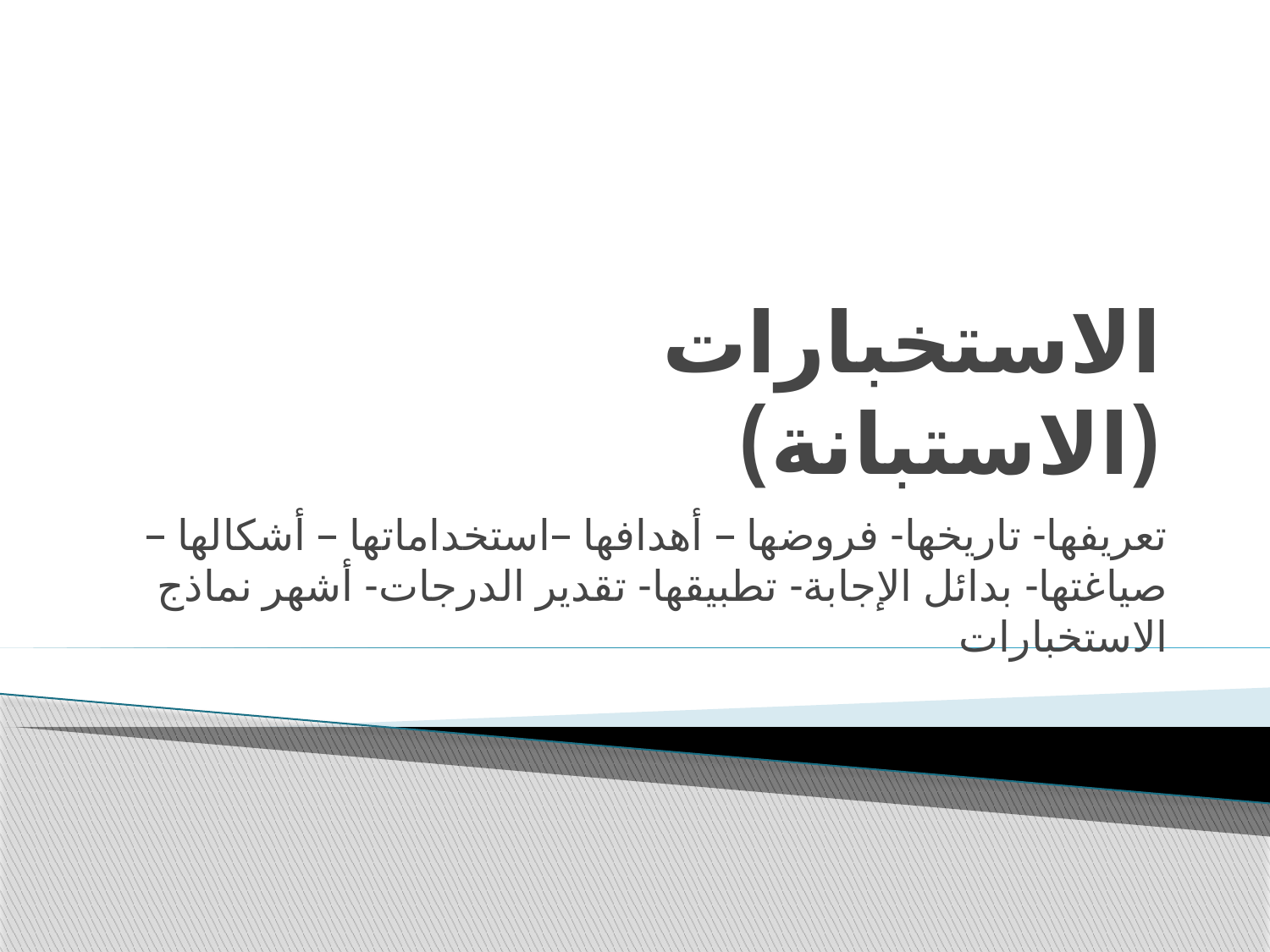

# الاستخبارات (الاستبانة)
تعريفها- تاريخها- فروضها – أهدافها –استخداماتها – أشكالها – صياغتها- بدائل الإجابة- تطبيقها- تقدير الدرجات- أشهر نماذج الاستخبارات